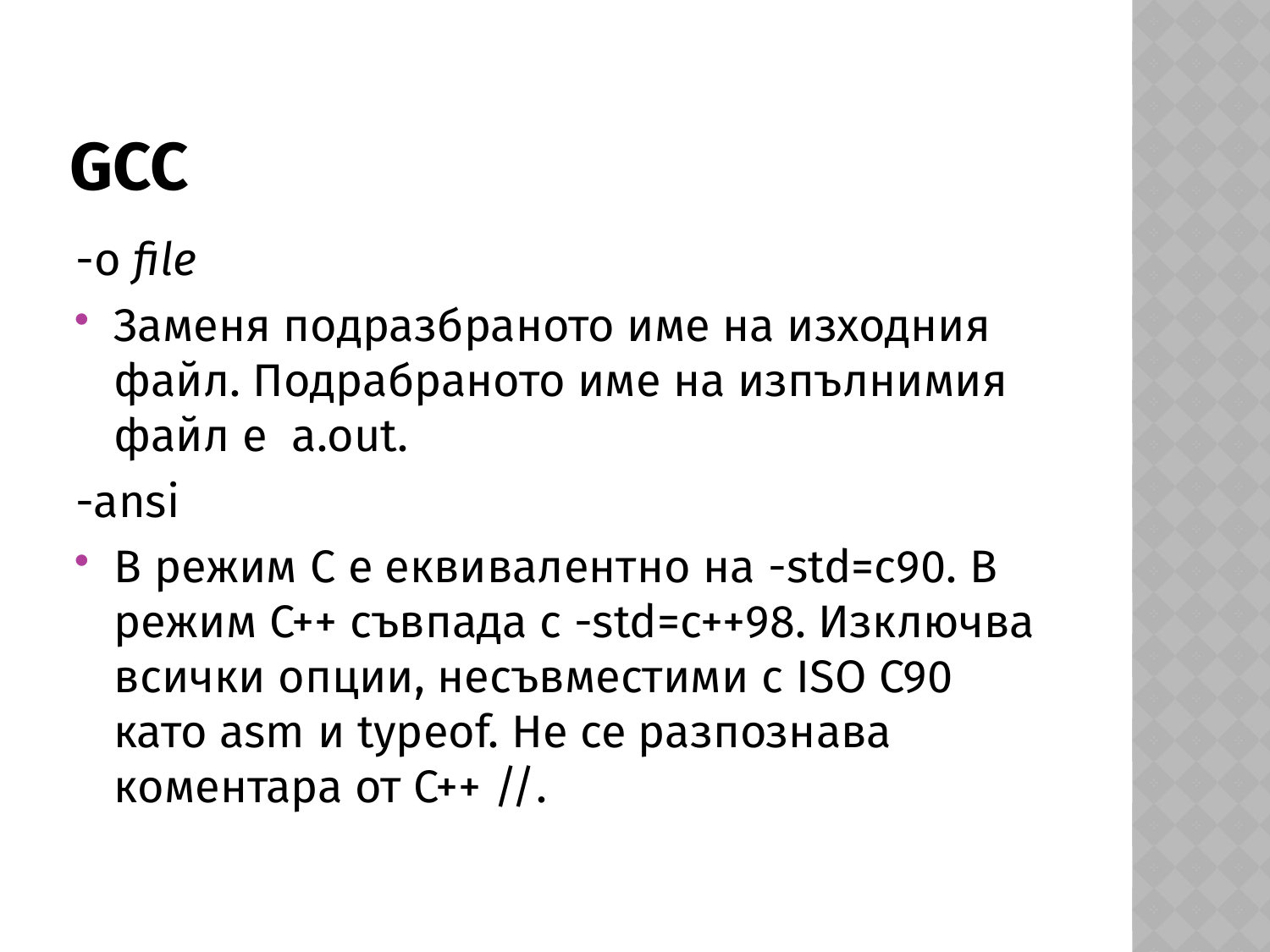

# GCC
-o file
Заменя подразбраното име на изходния файл. Подрабраното име на изпълнимия файл е  a.out.
-ansi
В режим C е еквивалентно на -std=c90. В режим C++ съвпада с -std=c++98. Изключва всички опции, несъвместими с ISO C90 като asm и typeof. Не се разпознава коментара от С++ //.